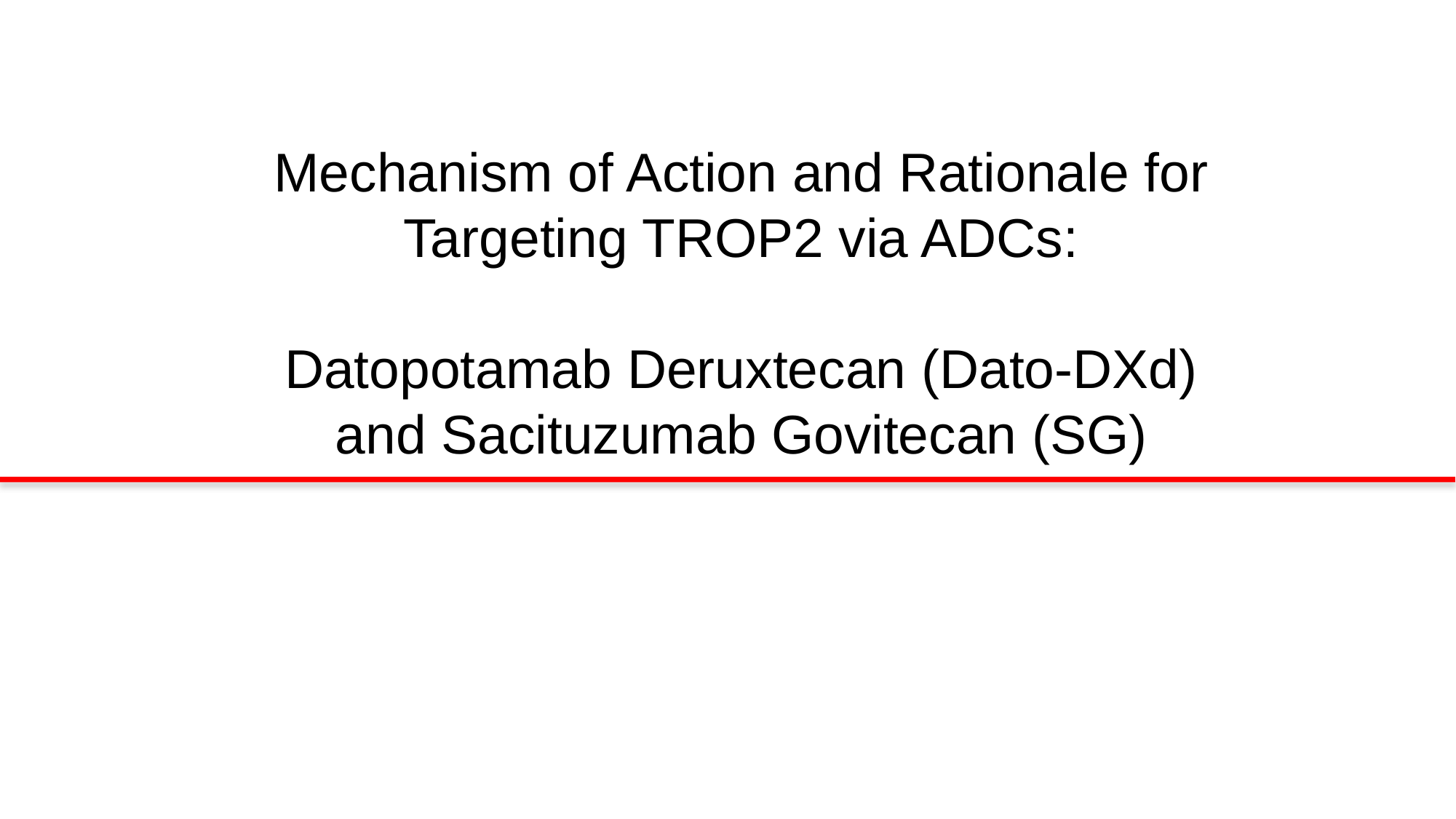

# Mechanism of Action and Rationale for Targeting TROP2 via ADCs: Datopotamab Deruxtecan (Dato-DXd) and Sacituzumab Govitecan (SG)